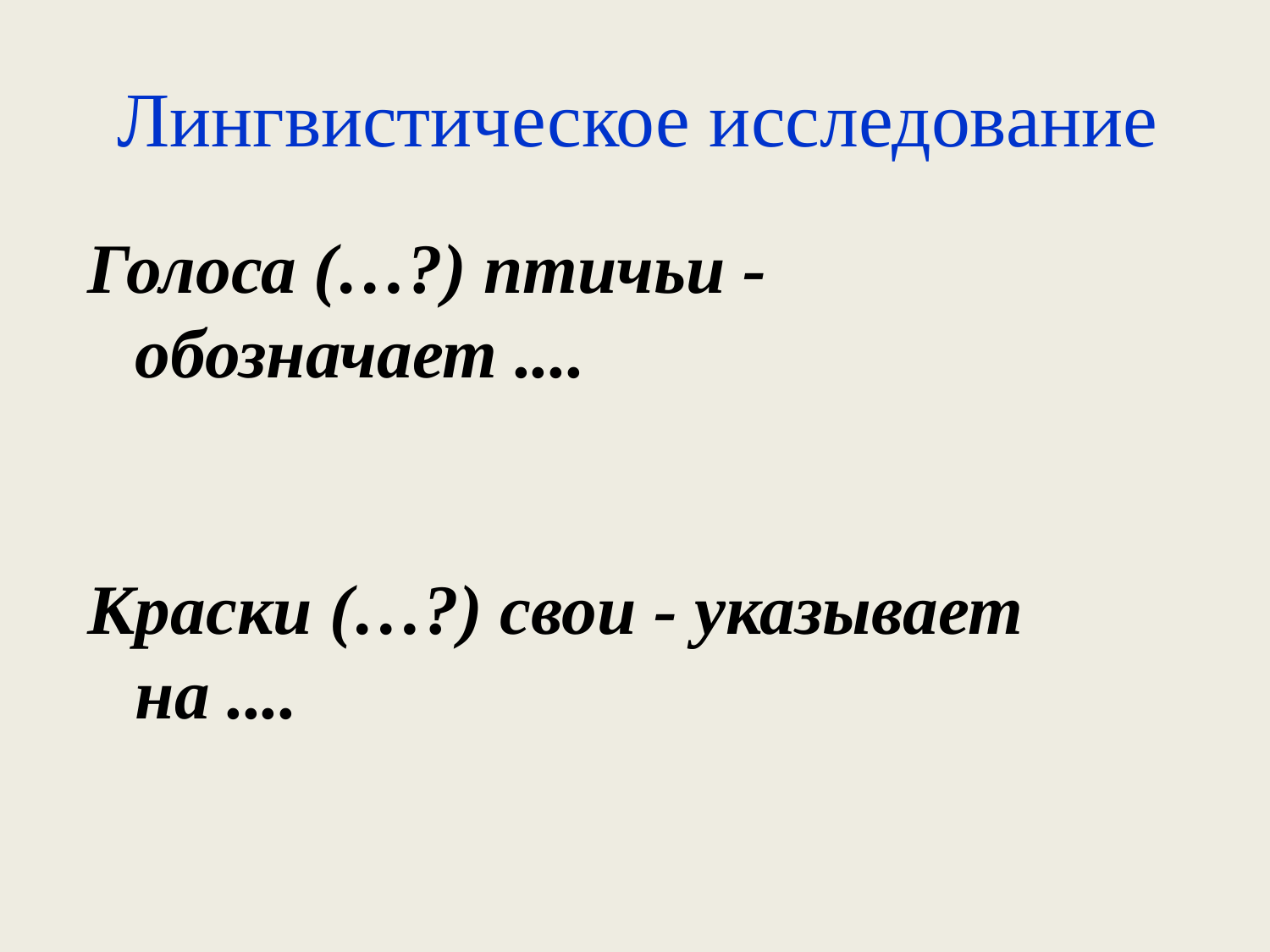

# Лингвистическое исследование
Голоса (…?) птичьи - обозначает ....

Краски (…?) свои - указывает на ....